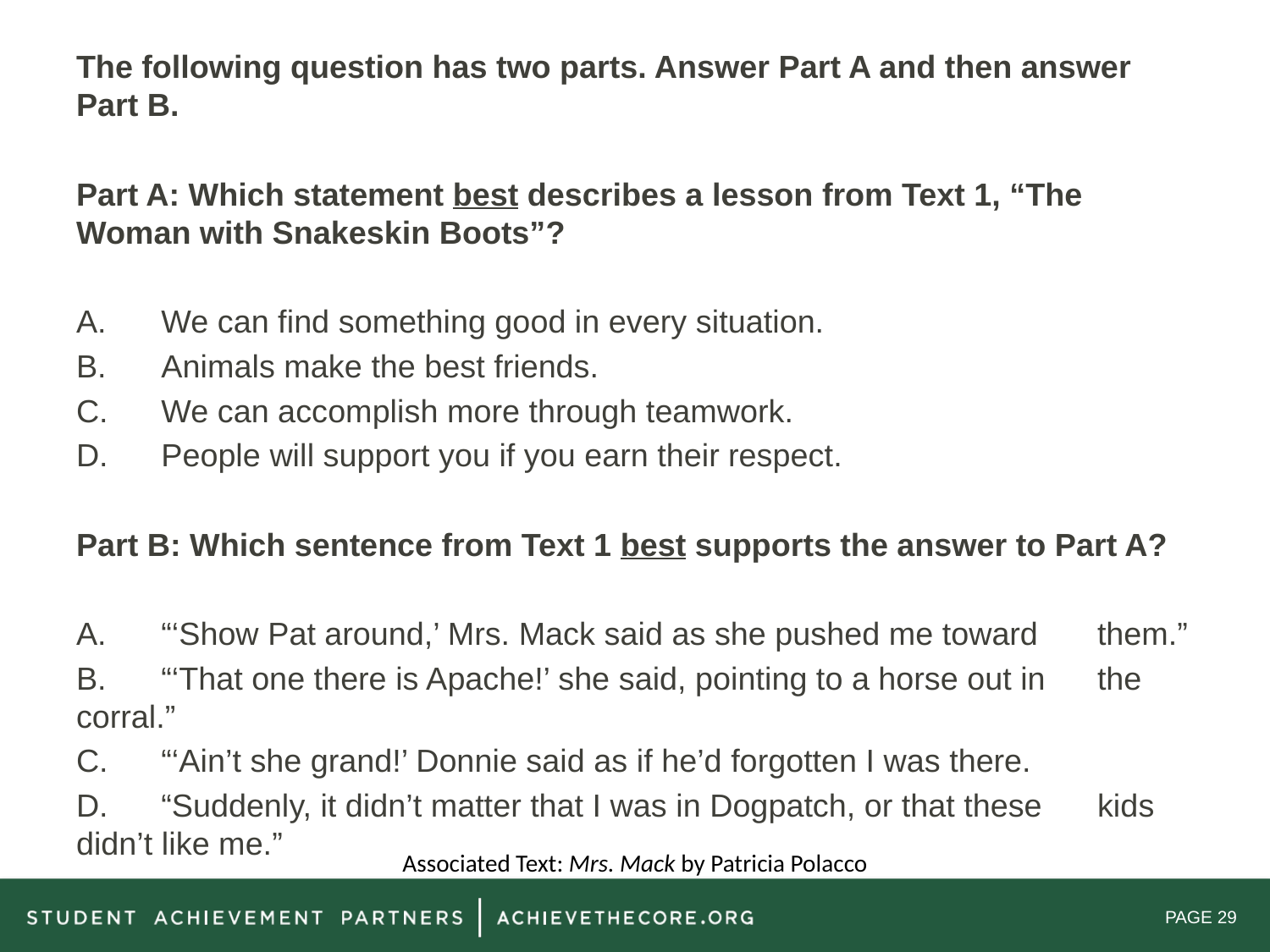

The following question has two parts. Answer Part A and then answer Part B.

Part A: Which statement best describes a lesson from Text 1, “The Woman with Snakeskin Boots”?

A.	We can find something good in every situation.
B.	Animals make the best friends.
C.	We can accomplish more through teamwork.
D.	People will support you if you earn their respect.

Part B: Which sentence from Text 1 best supports the answer to Part A?

A.	“‘Show Pat around,’ Mrs. Mack said as she pushed me toward 	them.”
B.	“‘That one there is Apache!’ she said, pointing to a horse out in 	the corral.”
C.	“‘Ain’t she grand!’ Donnie said as if he’d forgotten I was there.
D.	“Suddenly, it didn’t matter that I was in Dogpatch, or that these 	kids didn’t like me.”

Associated Text: Mrs. Mack by Patricia Polacco